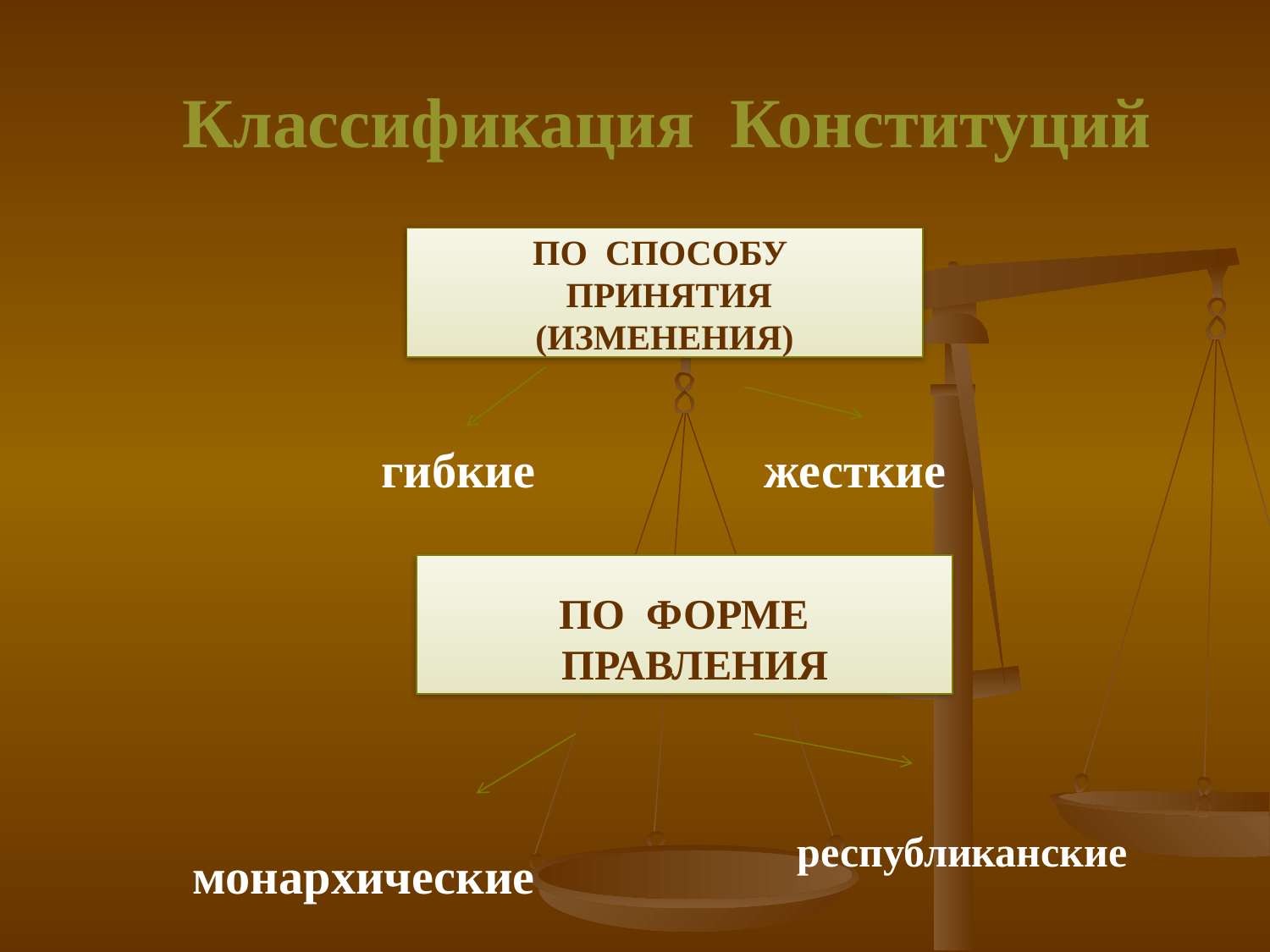

Классификация  Конституций
ПО  СПОСОБУ
 ПРИНЯТИЯ
(ИЗМЕНЕНИЯ)
гибкие
жесткие

ПО  ФОРМЕ
  ПРАВЛЕНИЯ
республиканские
монархические